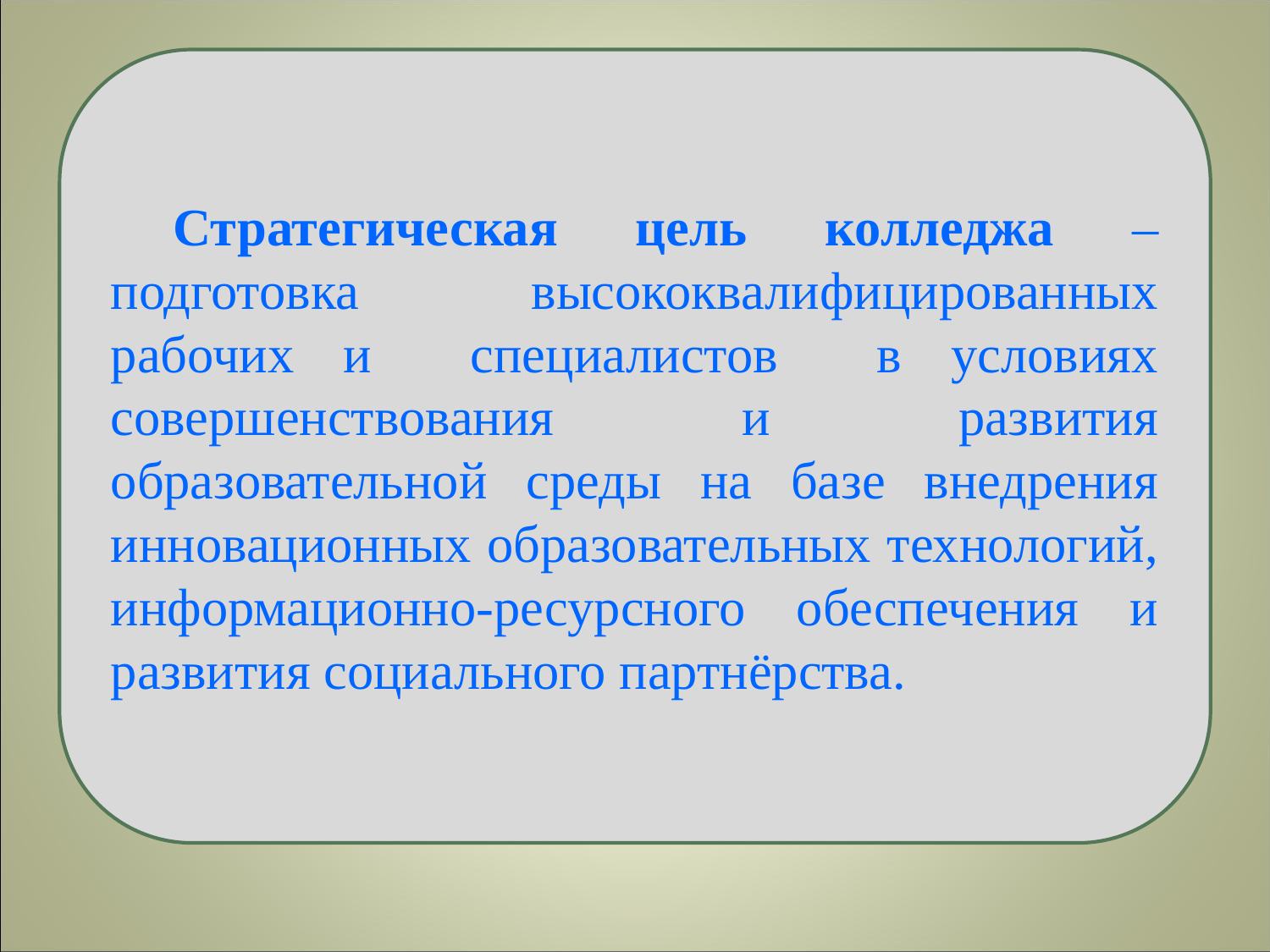

#
Стратегическая цель колледжа – подготовка высококвалифицированных рабочих и  специалистов  в условиях совершенствования и развития образовательной среды на базе внедрения инновационных образовательных технологий, информационно-ресурсного обеспечения и развития социального партнёрства.